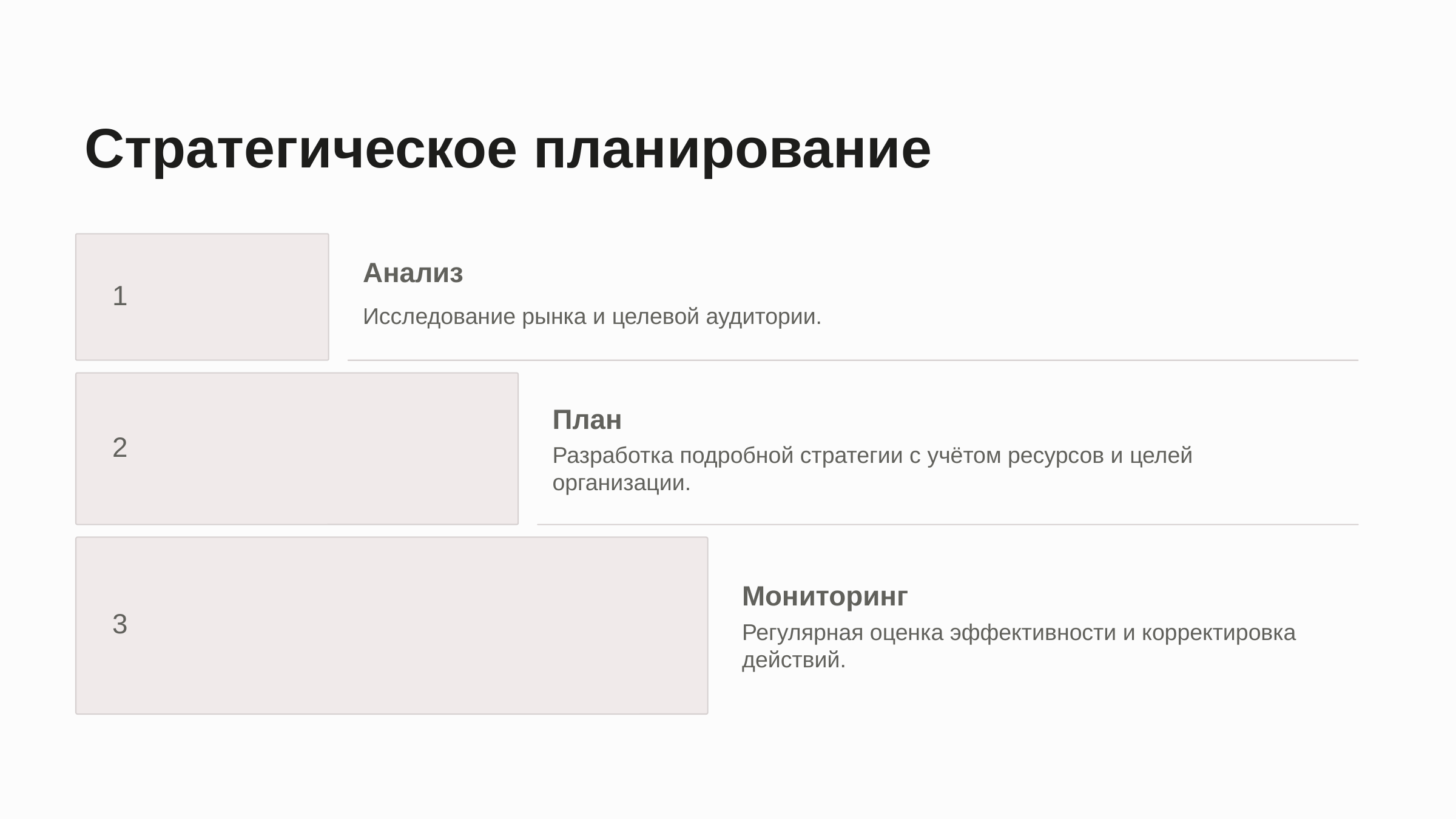

Стратегическое планирование

1
Анализ
Исследование рынка и целевой аудитории.

План

2
Разработка подробной стратегии с учётом ресурсов и целей организации.

Мониторинг

3
Регулярная оценка эффективности и корректировка действий.